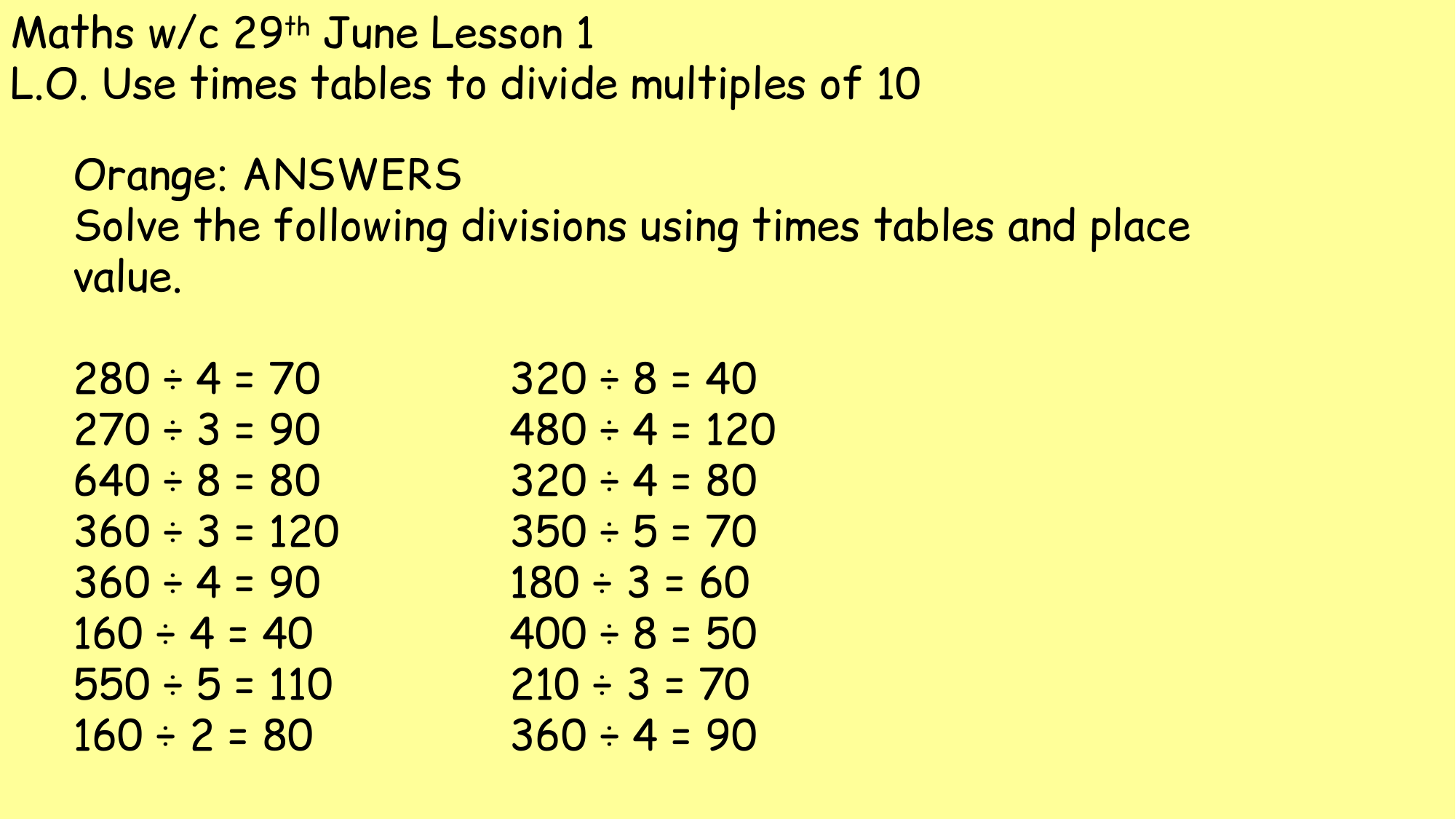

Maths w/c 29th June Lesson 1
L.O. Use times tables to divide multiples of 10
Orange: ANSWERS
Solve the following divisions using times tables and place value.

280 ÷ 4 = 70		320 ÷ 8 = 40
270 ÷ 3 = 90		480 ÷ 4 = 120
640 ÷ 8 = 80		320 ÷ 4 = 80
360 ÷ 3 = 120		350 ÷ 5 = 70
360 ÷ 4 = 90		180 ÷ 3 = 60
160 ÷ 4 = 40		400 ÷ 8 = 50
550 ÷ 5 = 110		210 ÷ 3 = 70
160 ÷ 2 = 80		360 ÷ 4 = 90